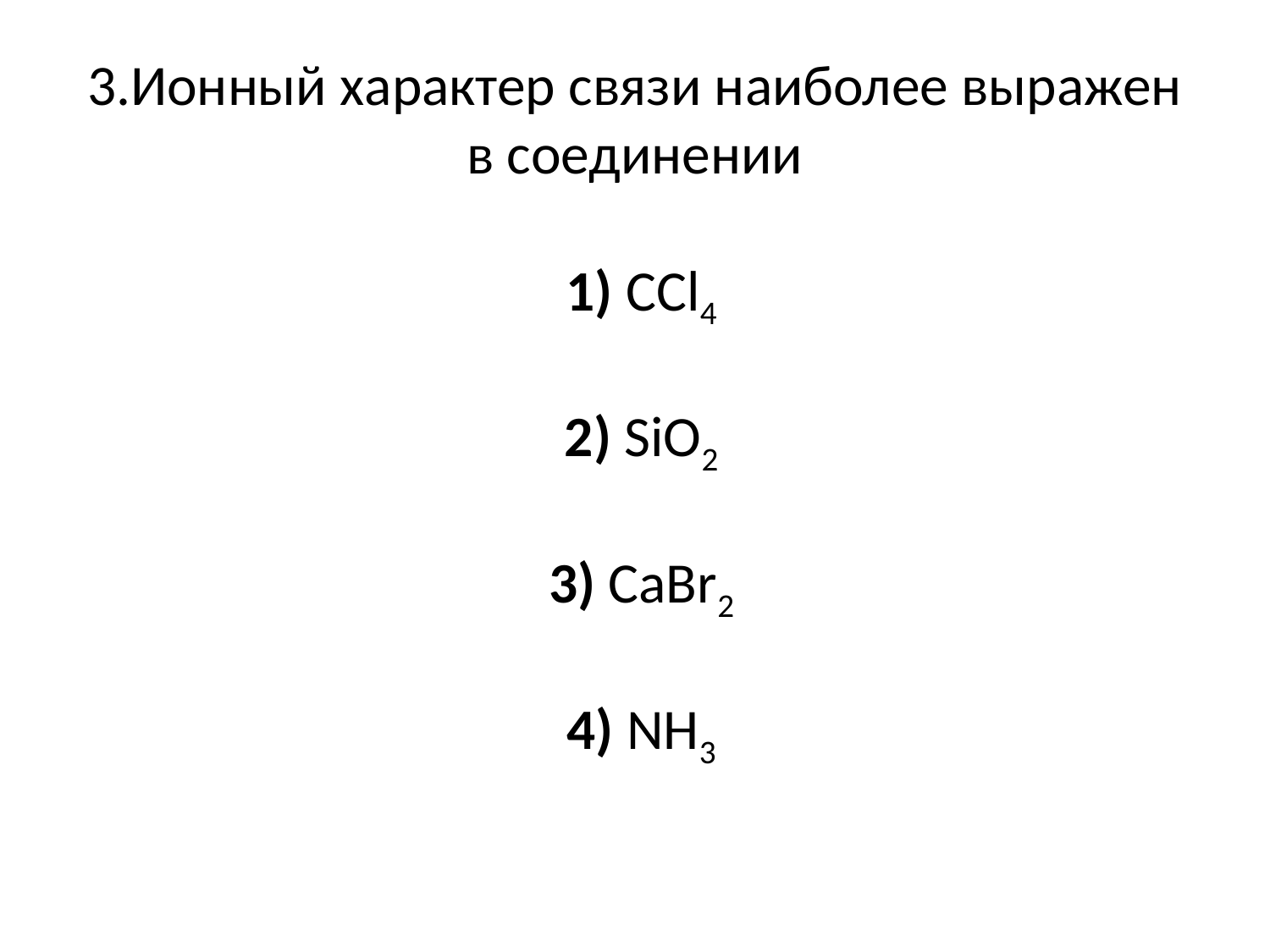

# 3.Ионный характер связи наиболее выражен в соединении     1) CCl4     2) SiO2     3) CaBr2     4) NH3